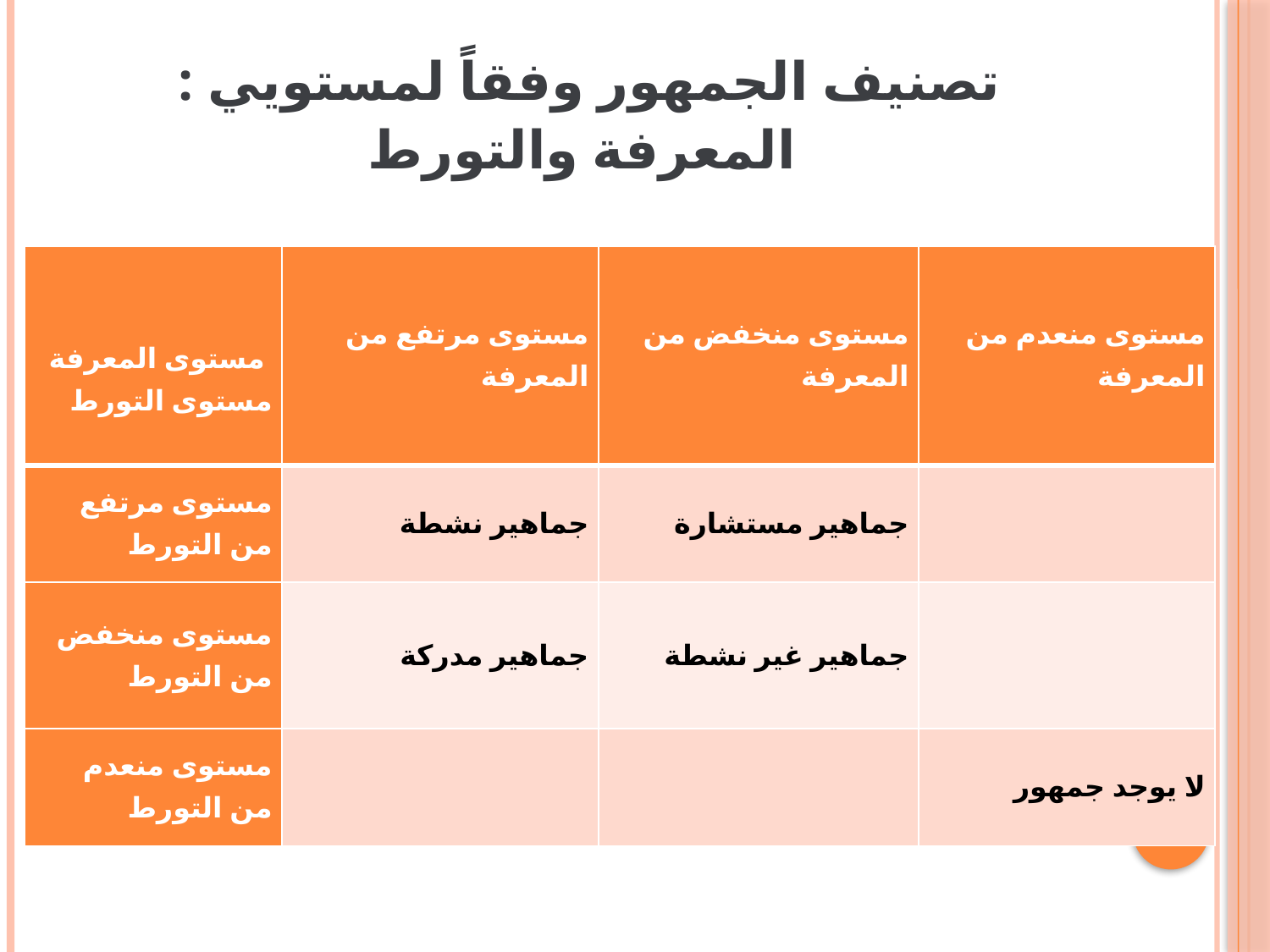

# تصنيف الجمهور وفقاً لمستويي : المعرفة والتورط
| مستوى المعرفة مستوى التورط | مستوى مرتفع من المعرفة | مستوى منخفض من المعرفة | مستوى منعدم من المعرفة |
| --- | --- | --- | --- |
| مستوى مرتفع من التورط | جماهير نشطة | جماهير مستشارة |  |
| مستوى منخفض من التورط | جماهير مدركة | جماهير غير نشطة |  |
| مستوى منعدم من التورط |  |  | لا يوجد جمهور |